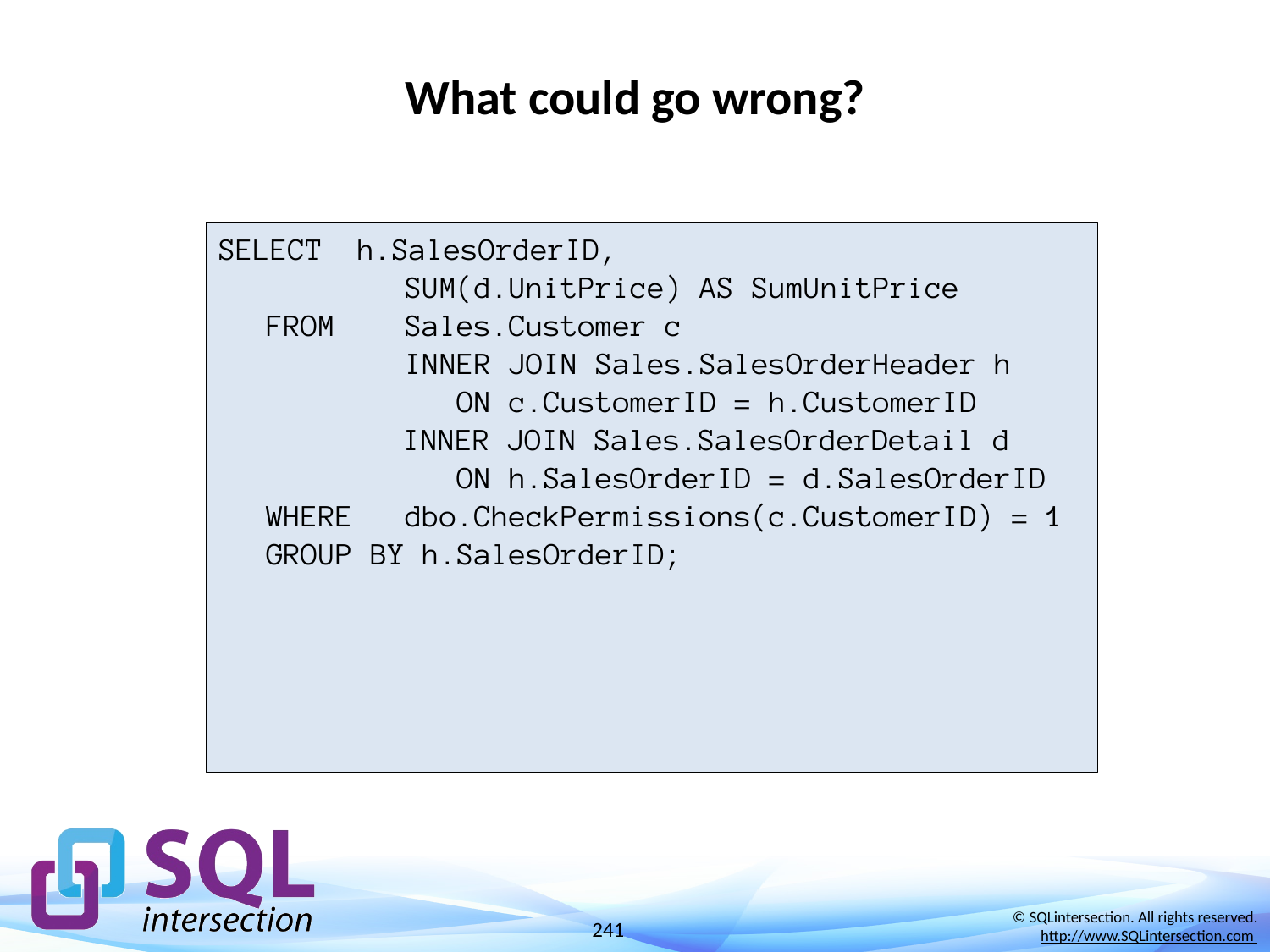

# What could go wrong?
SELECT  h.SalesOrderID,
        SUM(d.UnitPrice) AS SumUnitPrice
FROM    Sales.Customer c
        INNER JOIN Sales.SalesOrderHeader h
           ON c.CustomerID = h.CustomerID
        INNER JOIN Sales.SalesOrderDetail d
           ON h.SalesOrderID = d.SalesOrderID
WHERE   dbo.CheckPermissions(c.CustomerID) = 1
GROUP BY h.SalesOrderID;